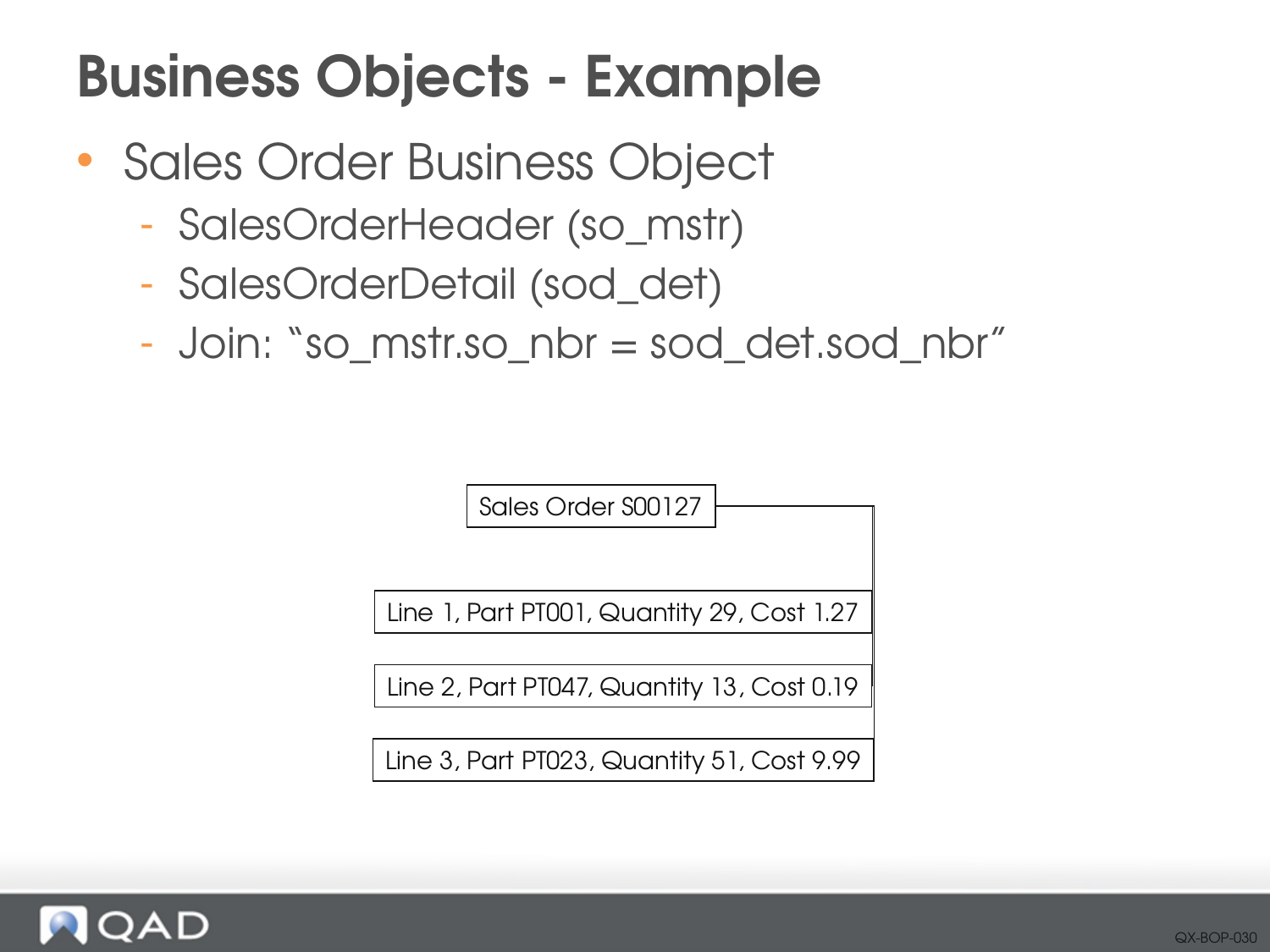

# Business Objects - Example
Sales Order Business Object
SalesOrderHeader (so_mstr)
SalesOrderDetail (sod_det)
Join: “so_mstr.so_nbr = sod_det.sod_nbr”
Sales Order S00127
Line 1, Part PT001, Quantity 29, Cost 1.27
Line 2, Part PT047, Quantity 13, Cost 0.19
Line 3, Part PT023, Quantity 51, Cost 9.99
QX-BOP-030